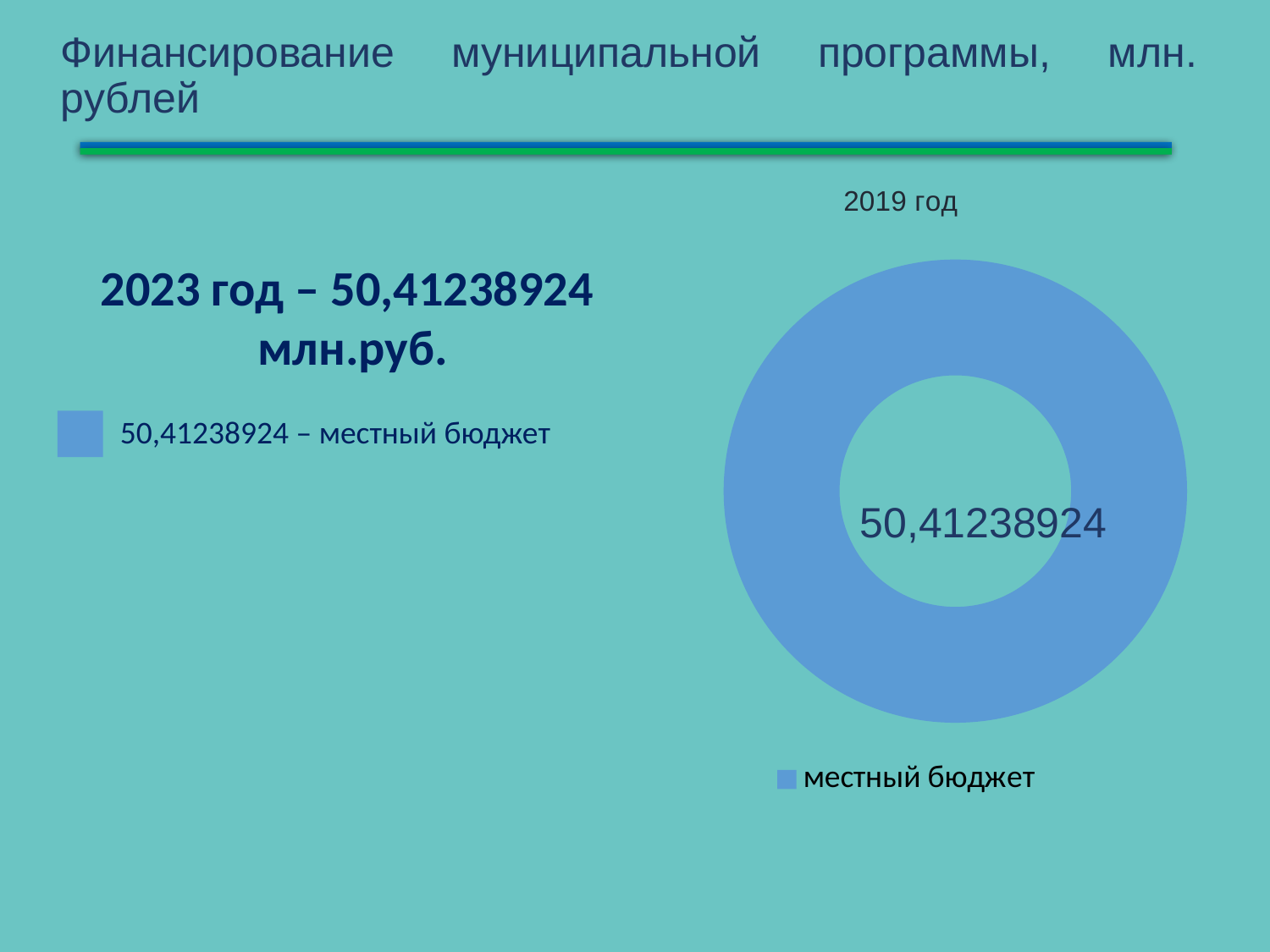

Финансирование муниципальной программы, млн. рублей

### Chart: 2019 год

| Category |
|---|

### Chart

| Category | Всего  |
|---|---|
| местный бюджет | 51.6064 |
2023 год – 50,41238924
 млн.руб.
50,41238924 – местный бюджет

    50,41238924